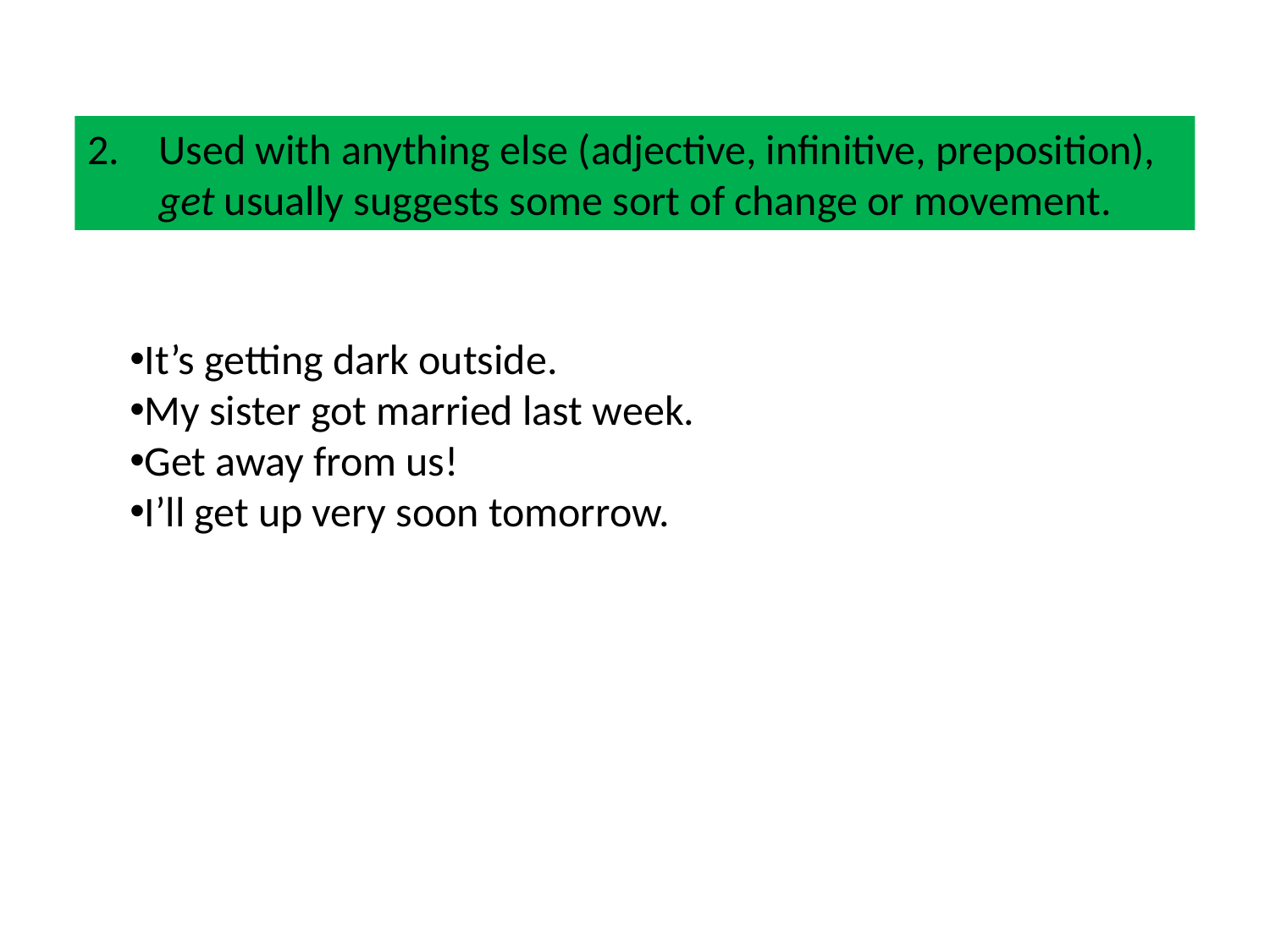

Used with anything else (adjective, infinitive, preposition), get usually suggests some sort of change or movement.
It’s getting dark outside.
My sister got married last week.
Get away from us!
I’ll get up very soon tomorrow.